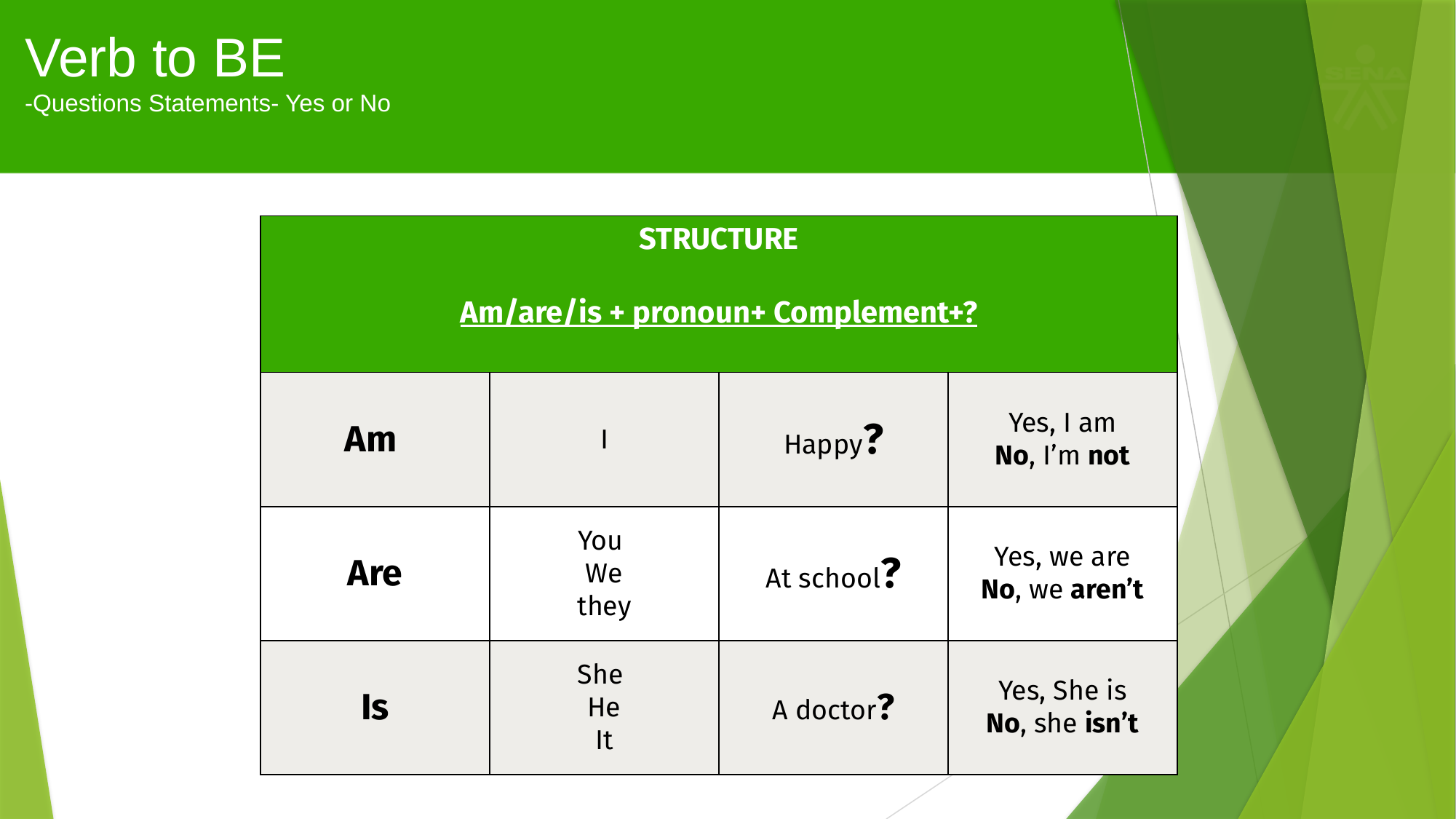

# Verb to BE -Questions Statements- Yes or No
| STRUCTURE Am/are/is + pronoun+ Complement+? |  |  |  |
| --- | --- | --- | --- |
| Am | I | Happy? | Yes, I am No, I’m not |
| Are | You We they | At school? | Yes, we are No, we aren’t |
| Is | She He It | A doctor? | Yes, She is No, she isn’t |